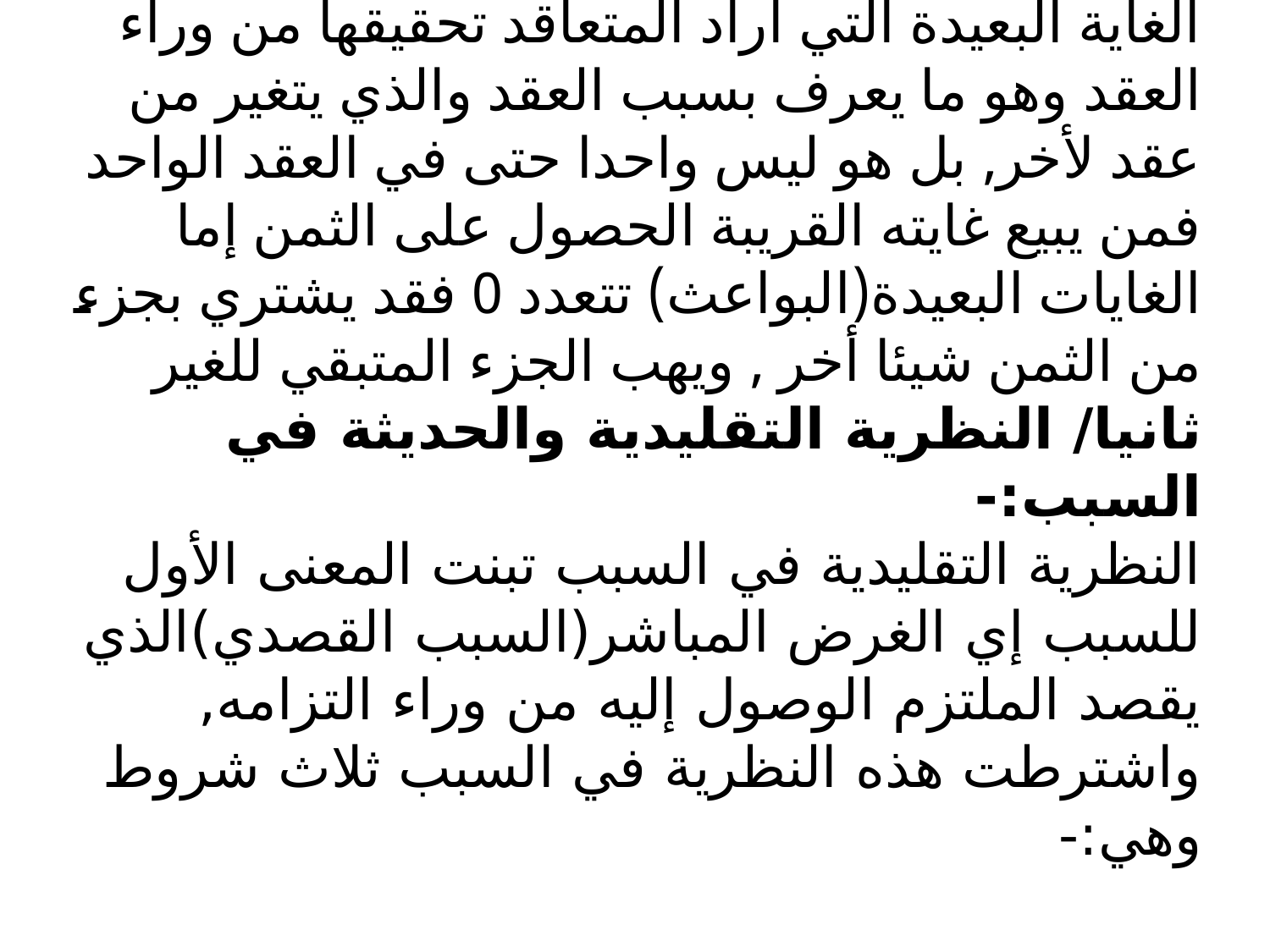

# ب-السبب بمعنى الباعث الدافع للتعاقد إي الغاية البعيدة التي أراد المتعاقد تحقيقها من وراء العقد وهو ما يعرف بسبب العقد والذي يتغير من عقد لأخر, بل هو ليس واحدا حتى في العقد الواحد فمن يبيع غايته القريبة الحصول على الثمن إما الغايات البعيدة(البواعث) تتعدد 0 فقد يشتري بجزء من الثمن شيئا أخر , ويهب الجزء المتبقي للغير ثانيا/ النظرية التقليدية والحديثة في السبب:- النظرية التقليدية في السبب تبنت المعنى الأول للسبب إي الغرض المباشر(السبب القصدي)الذي يقصد الملتزم الوصول إليه من وراء التزامه, واشترطت هذه النظرية في السبب ثلاث شروط وهي:-